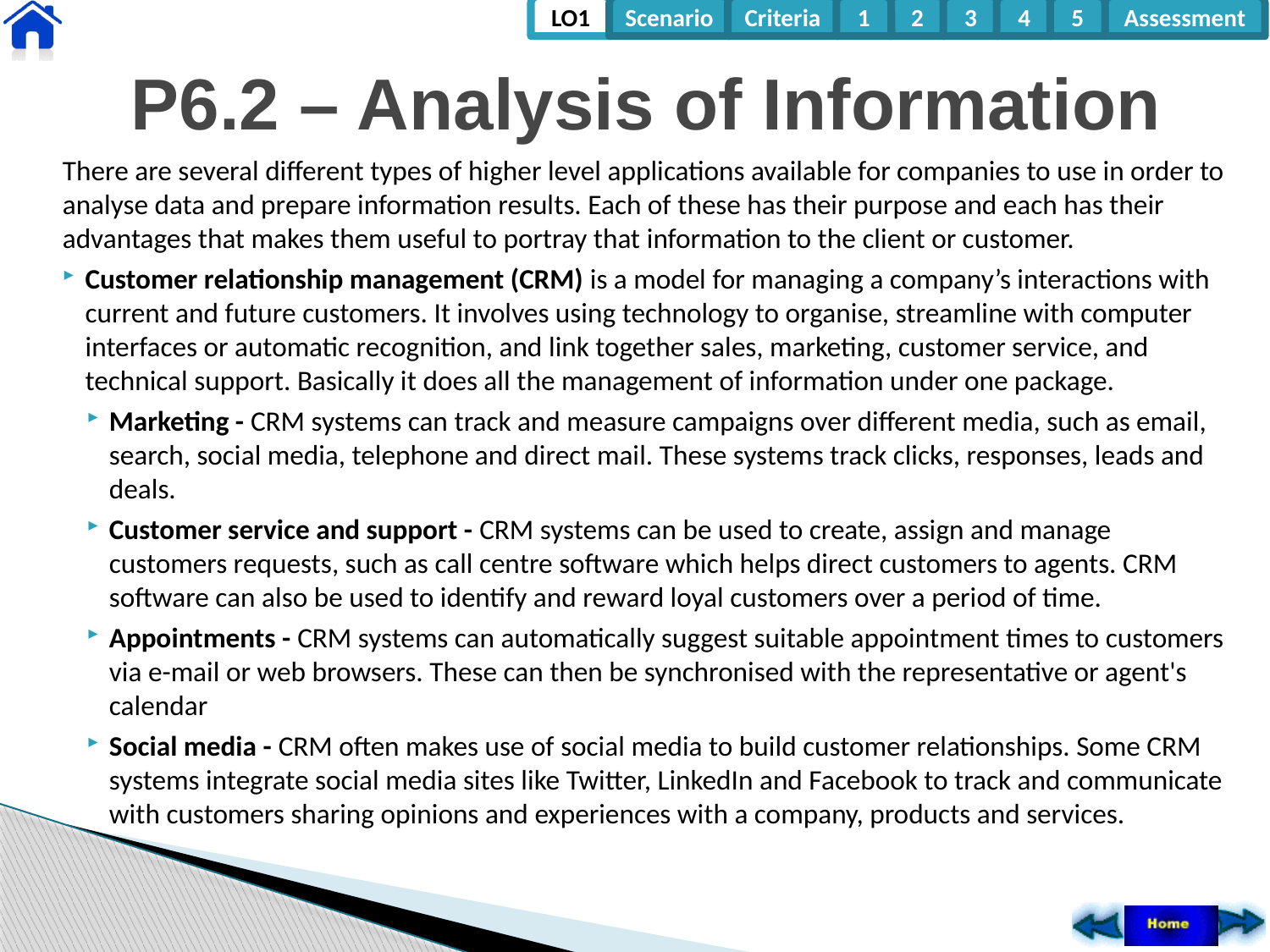

# P6.2 – Analysis of Information
There are several different types of higher level applications available for companies to use in order to analyse data and prepare information results. Each of these has their purpose and each has their advantages that makes them useful to portray that information to the client or customer.
Customer relationship management (CRM) is a model for managing a company’s interactions with current and future customers. It involves using technology to organise, streamline with computer interfaces or automatic recognition, and link together sales, marketing, customer service, and technical support. Basically it does all the management of information under one package.
Marketing - CRM systems can track and measure campaigns over different media, such as email, search, social media, telephone and direct mail. These systems track clicks, responses, leads and deals.
Customer service and support - CRM systems can be used to create, assign and manage customers requests, such as call centre software which helps direct customers to agents. CRM software can also be used to identify and reward loyal customers over a period of time.
Appointments - CRM systems can automatically suggest suitable appointment times to customers via e-mail or web browsers. These can then be synchronised with the representative or agent's calendar
Social media - CRM often makes use of social media to build customer relationships. Some CRM systems integrate social media sites like Twitter, LinkedIn and Facebook to track and communicate with customers sharing opinions and experiences with a company, products and services.